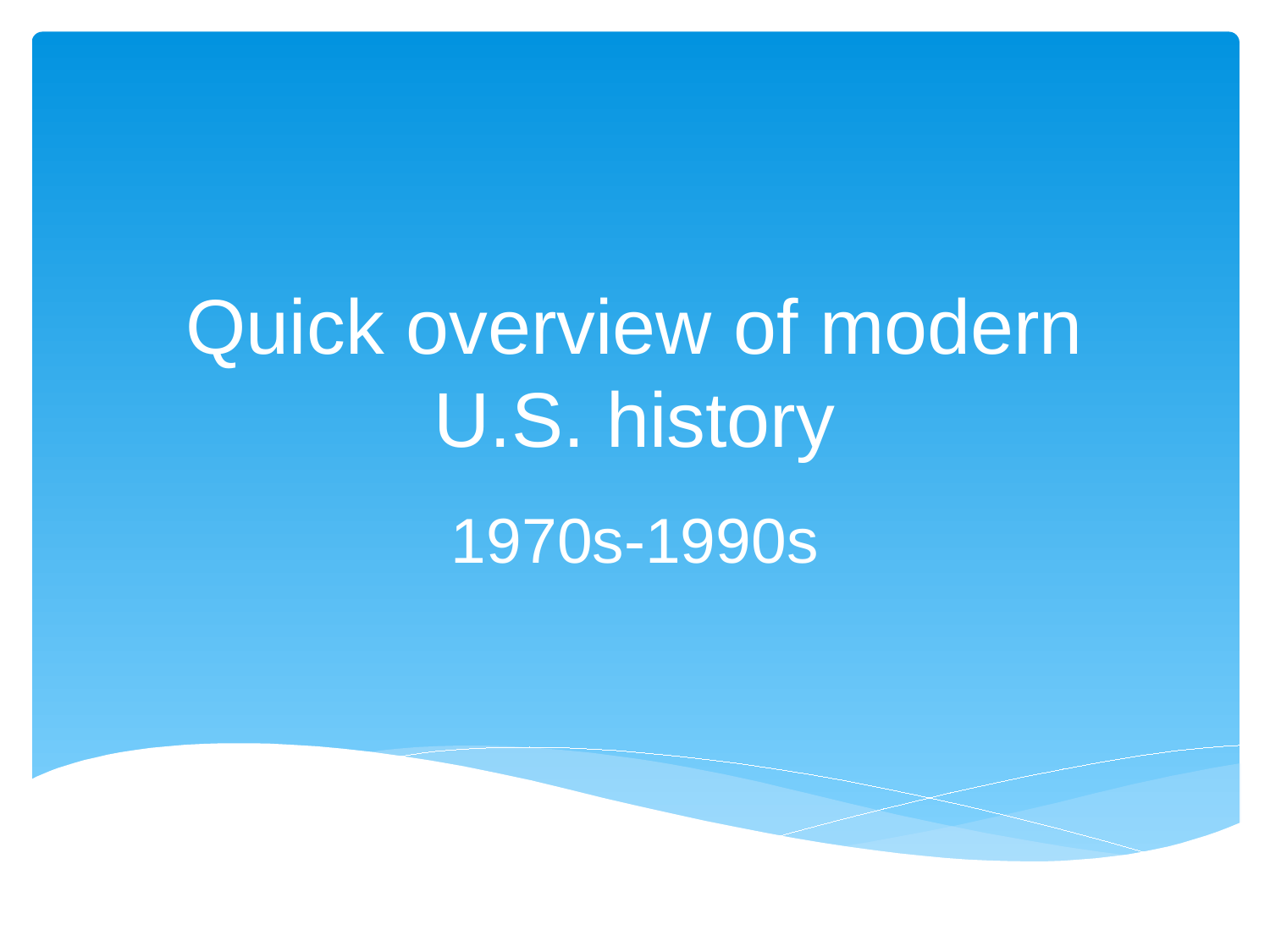

# Quick overview of modern U.S. history
1970s-1990s